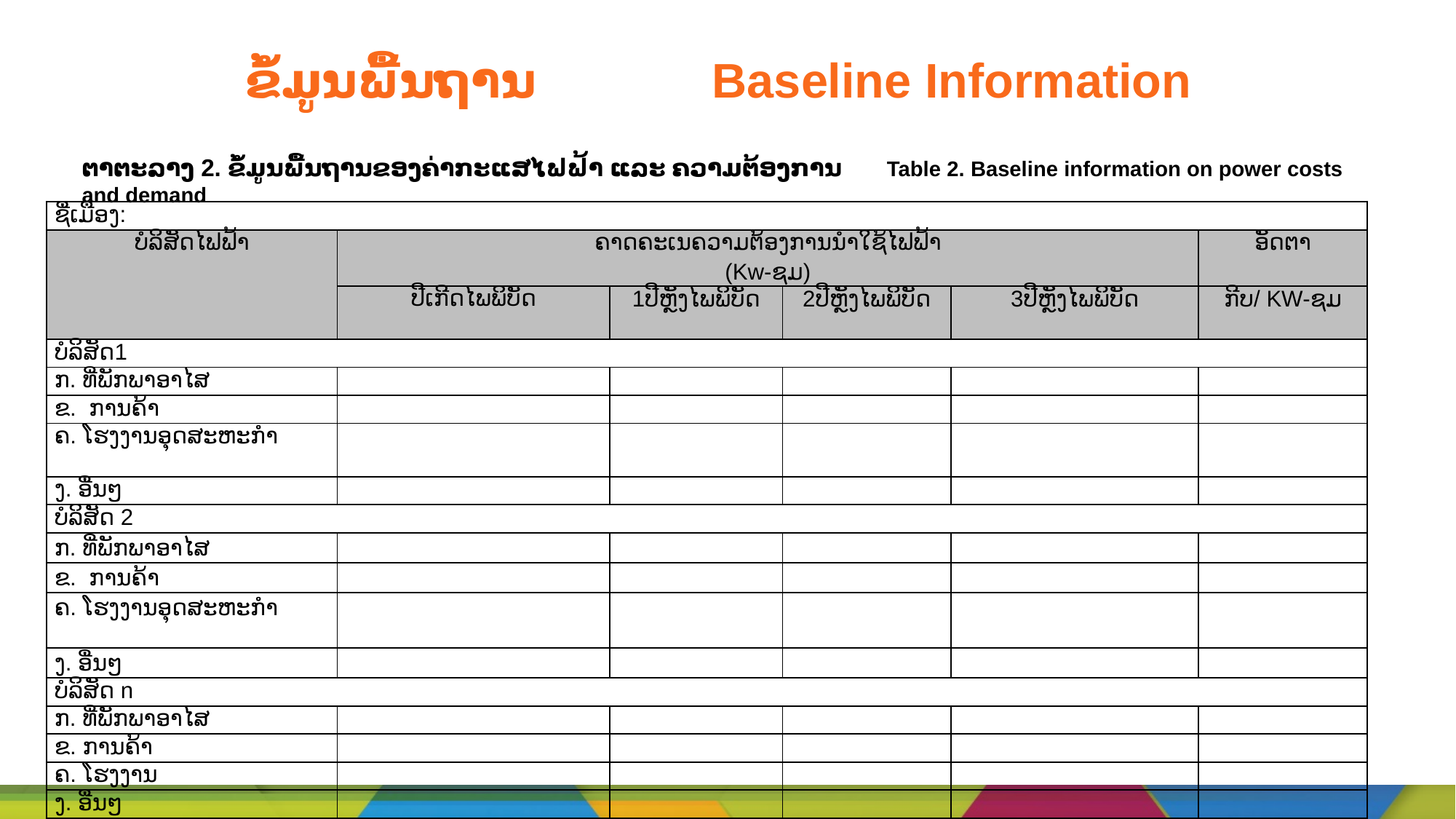

# ຂໍ້ມູນພື້ນຖານ              Baseline Information
ຕາຕະລາງ 2. ຂໍ້ມູນພື້ນຖານຂອງຄ່າກະແສໄຟຟ້າ ແລະ ຄວາມຕ້ອງການ       Table 2. Baseline information on power costs and demand
| ຊື່ເມືອງ: |  |  |  |  |  |
| --- | --- | --- | --- | --- | --- |
| ບໍລິສັດໄຟຟ້າ | ຄາດຄະເນຄວາມຕ້ອງການນຳໃຊ້ໄຟຟ້າ (Kw-ຊມ) |  |  |  | ອັດຕາ |
|  | ປີເກີດໄພພິບັດ | 1ປີຫຼັງໄພພິບັດ | 2ປີຫຼັງໄພພິບັດ | 3ປີຫຼັງໄພພິບັດ | ກີບ/ KW-ຊມ |
| ບໍລິສັດ1 |  |  |  |  |  |
| ກ. ທີ່ພັກພາອາໄສ |  |  |  |  |  |
| ຂ. ການຄ້າ |  |  |  |  |  |
| ຄ. ໂຮງງານອຸດສະຫະກຳ |  |  |  |  |  |
| ງ. ອື່ນໆ |  |  |  |  |  |
| ບໍລິສັດ 2 |  |  |  |  |  |
| ກ. ທີ່ພັກພາອາໄສ |  |  |  |  |  |
| ຂ. ການຄ້າ |  |  |  |  |  |
| ຄ. ໂຮງງານອຸດສະຫະກຳ |  |  |  |  |  |
| ງ. ອື່ນໆ |  |  |  |  |  |
| ບໍລິສັດ n |  |  |  |  |  |
| ກ. ທີ່ພັກພາອາໄສ |  |  |  |  |  |
| ຂ. ການຄ້າ |  |  |  |  |  |
| ຄ. ໂຮງງານ |  |  |  |  |  |
| ງ. ອື່ນໆ |  |  |  |  |  |